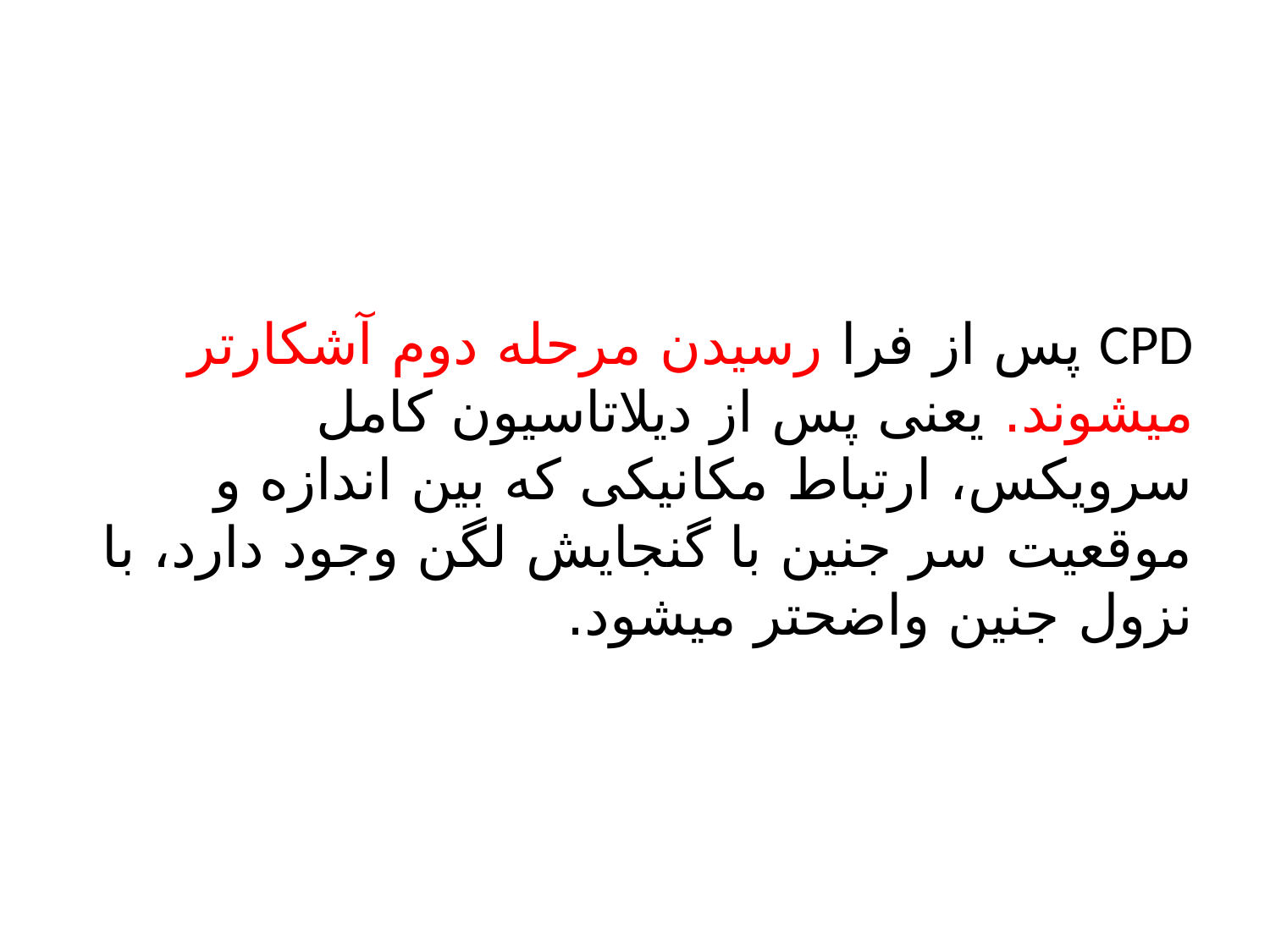

#

CPD پس از فرا رسیدن مرحله دوم آشکارتر میشوند. یعنی پس از دیلاتاسیون کامل سرویکس، ارتباط مکانیکی که بین اندازه و موقعیت سر جنین با گنجایش لگن وجود دارد، با نزول جنین واضحتر میشود.